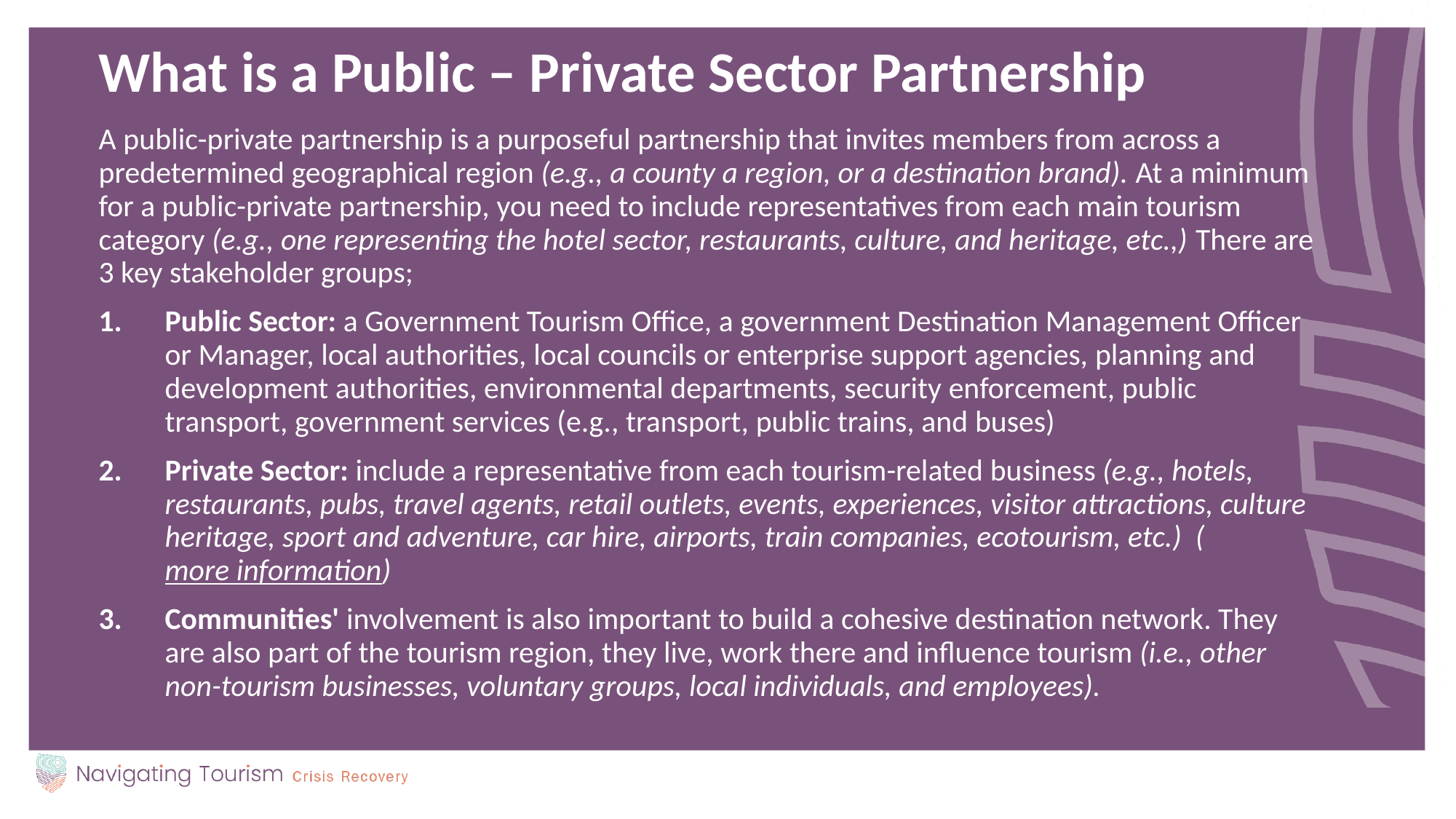

What is a Public – Private Sector Partnership

A public-private partnership is a purposeful partnership that invites members from across a predetermined geographical region (e.g., a county a region, or a destination brand). At a minimum for a public-private partnership, you need to include representatives from each main tourism category (e.g., one representing the hotel sector, restaurants, culture, and heritage, etc.,) There are 3 key stakeholder groups;
Public Sector: a Government Tourism Office, a government Destination Management Officer or Manager, local authorities, local councils or enterprise support agencies, planning and development authorities, environmental departments, security enforcement, public transport, government services (e.g., transport, public trains, and buses)
Private Sector: include a representative from each tourism-related business (e.g., hotels, restaurants, pubs, travel agents, retail outlets, events, experiences, visitor attractions, culture heritage, sport and adventure, car hire, airports, train companies, ecotourism, etc.)  (more information)
Communities' involvement is also important to build a cohesive destination network. They are also part of the tourism region, they live, work there and influence tourism (i.e., other non-tourism businesses, voluntary groups, local individuals, and employees).